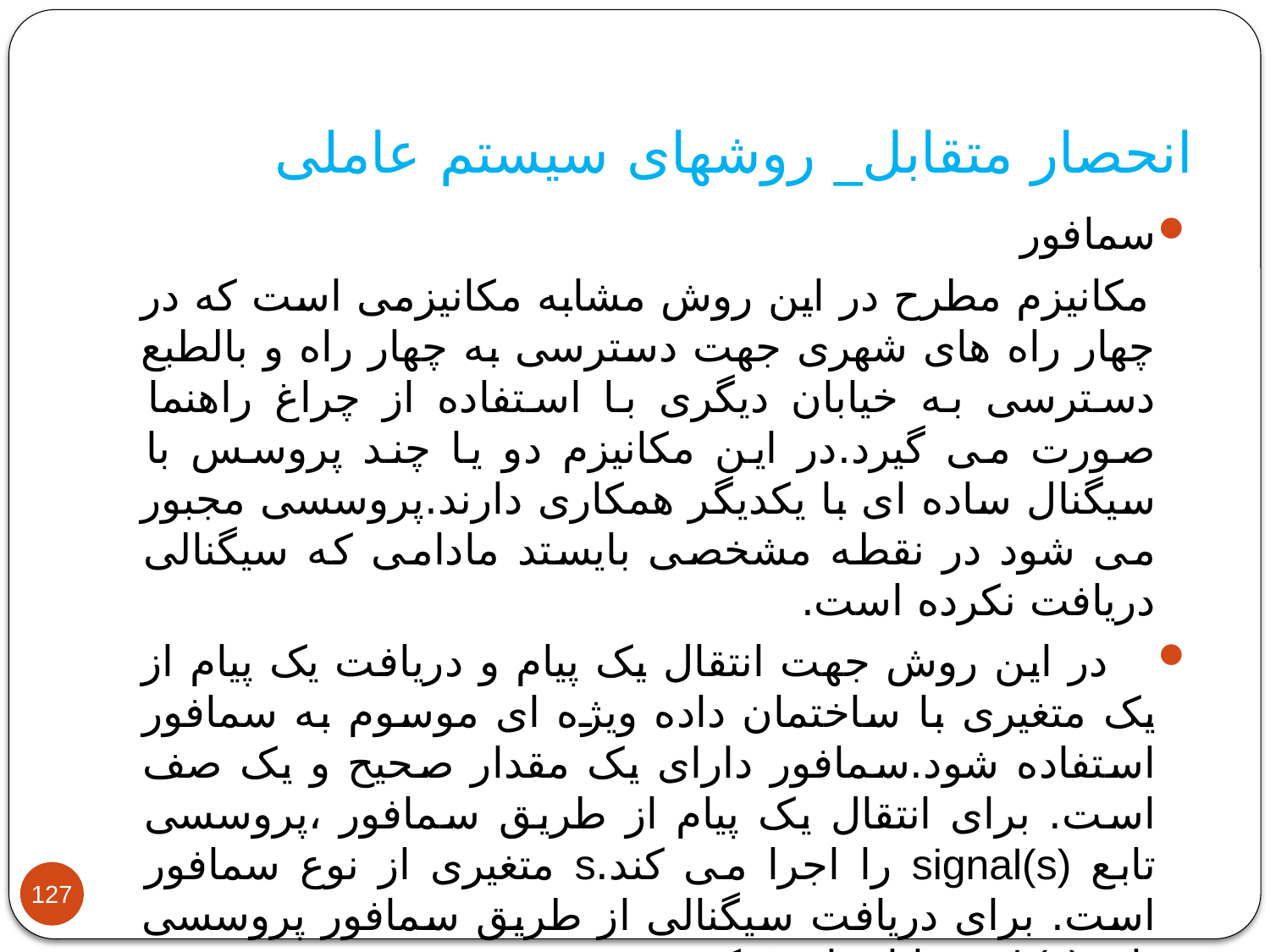

# انحصار متقابل_ روشهای سیستم عاملی
سمافور
   مکانیزم مطرح در این روش مشابه مکانیزمی است که در چهار راه های شهری جهت دسترسی به چهار راه و بالطبع دسترسی به خیابان دیگری با استفاده از چراغ راهنما صورت می گیرد.در این مکانیزم دو یا چند پروسس با سیگنال ساده ای با یکدیگر همکاری دارند.پروسسی مجبور می شود در نقطه مشخصی بایستد مادامی که سیگنالی دریافت نکرده است.
   در این روش جهت انتقال یک پیام و دریافت یک پیام از یک متغیری با ساختمان داده ویژه ای موسوم به سمافور استفاده شود.سمافور دارای یک مقدار صحیح و یک صف است. برای انتقال یک پیام از طریق سمافور ،پروسسی تابع signal(s) را اجرا می کند.s متغیری از نوع سمافور است. برای دریافت سیگنالی از طریق سمافور پروسسی تابع wait(s) را اجرا می کند.
127